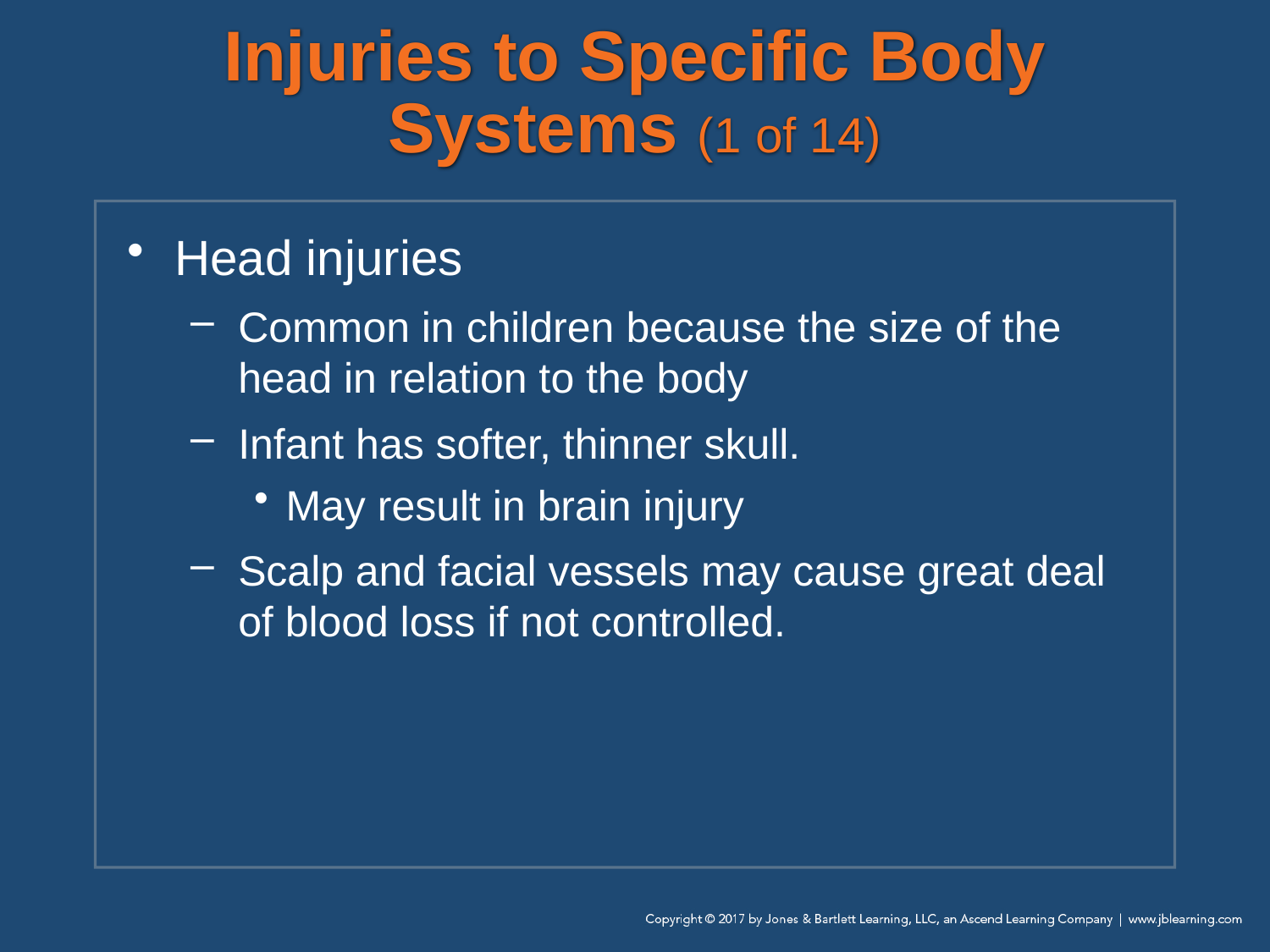

# Injuries to Specific Body Systems (1 of 14)
Head injuries
Common in children because the size of the head in relation to the body
Infant has softer, thinner skull.
May result in brain injury
Scalp and facial vessels may cause great deal of blood loss if not controlled.